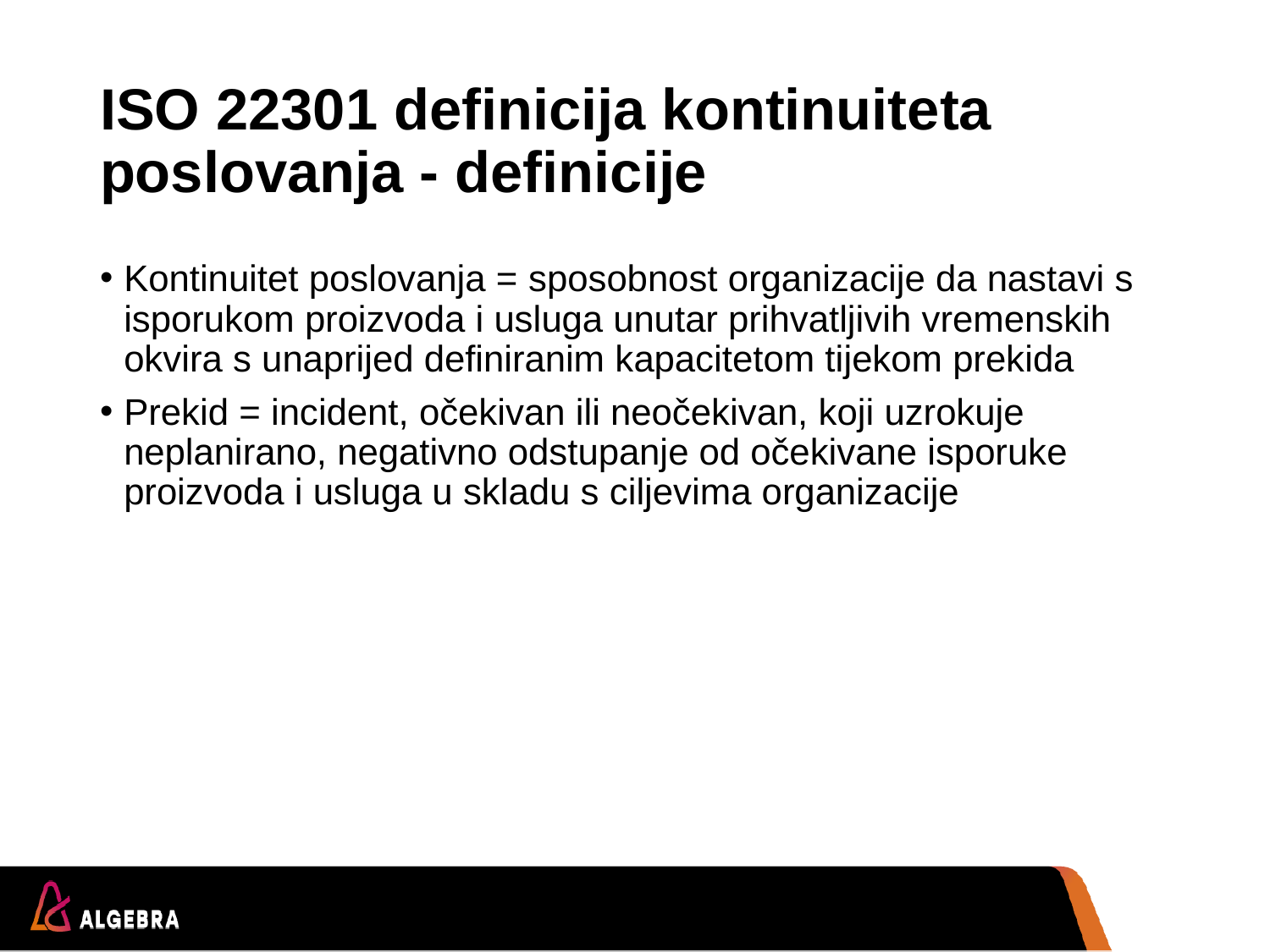

# ISO 22301 definicija kontinuiteta poslovanja - definicije
Kontinuitet poslovanja = sposobnost organizacije da nastavi s isporukom proizvoda i usluga unutar prihvatljivih vremenskih okvira s unaprijed definiranim kapacitetom tijekom prekida
Prekid = incident, očekivan ili neočekivan, koji uzrokuje neplanirano, negativno odstupanje od očekivane isporuke proizvoda i usluga u skladu s ciljevima organizacije